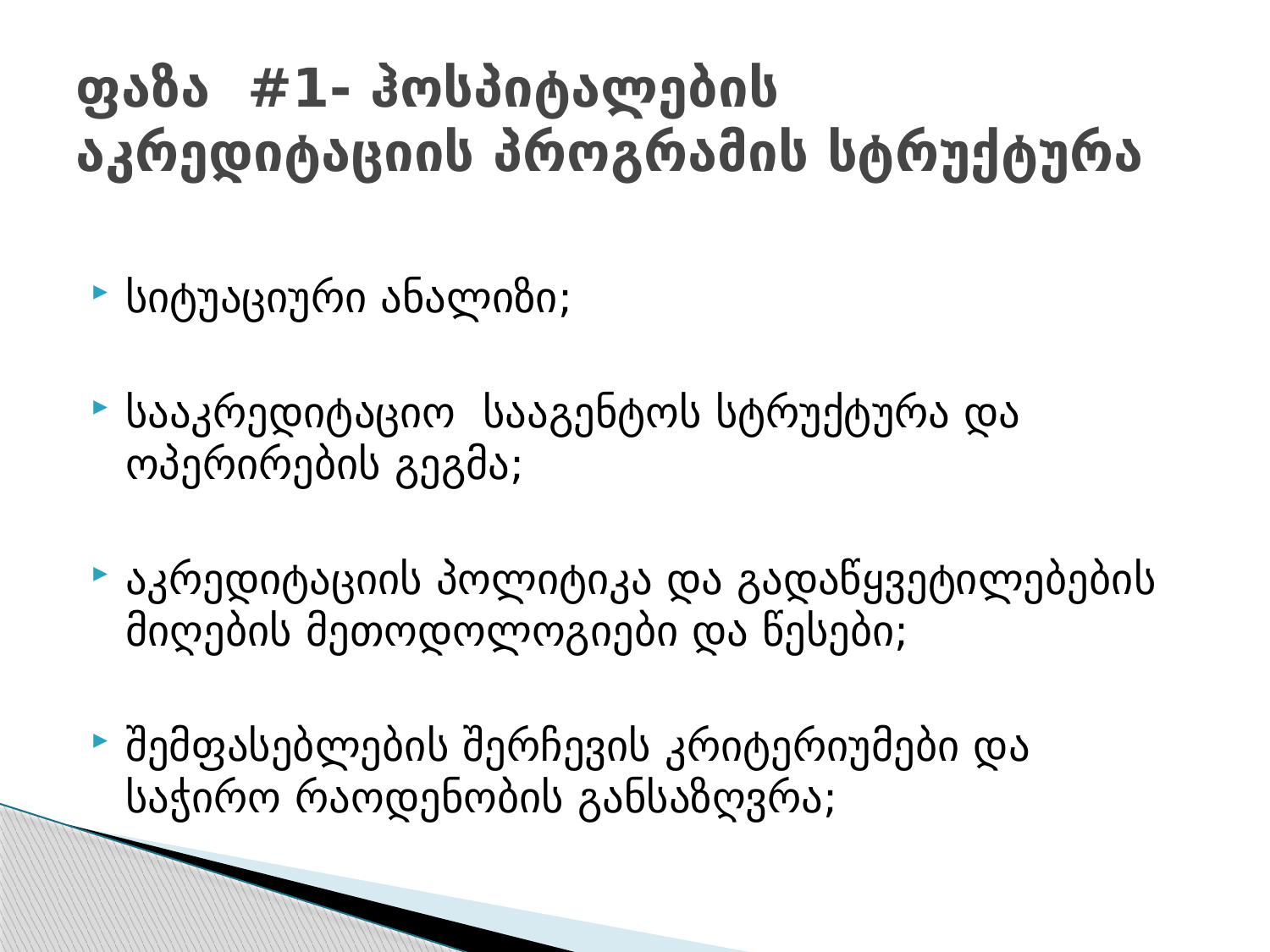

# ფაზა  #1- ჰოსპიტალების აკრედიტაციის პროგრამის სტრუქტურა

სიტუაციური ანალიზი;

სააკრედიტაციო  სააგენტოს სტრუქტურა და ოპერირების გეგმა;

აკრედიტაციის პოლიტიკა და გადაწყვეტილებების მიღების მეთოდოლოგიები და წესები;

შემფასებლების შერჩევის კრიტერიუმები და საჭირო რაოდენობის განსაზღვრა;